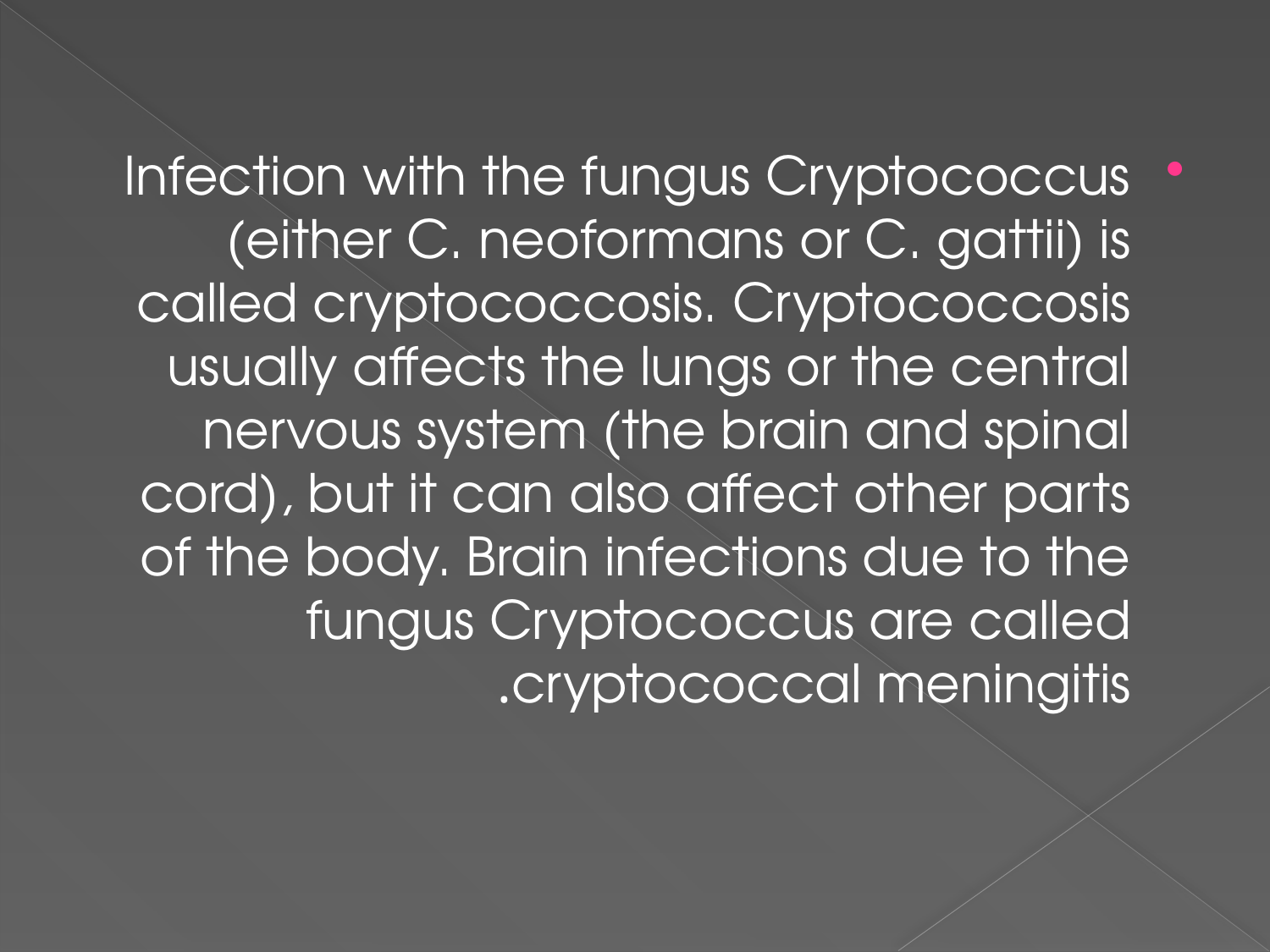

Infection with the fungus Cryptococcus (either C. neoformans or C. gattii) is called cryptococcosis. Cryptococcosis usually affects the lungs or the central nervous system (the brain and spinal cord), but it can also affect other parts of the body. Brain infections due to the fungus Cryptococcus are called cryptococcal meningitis.